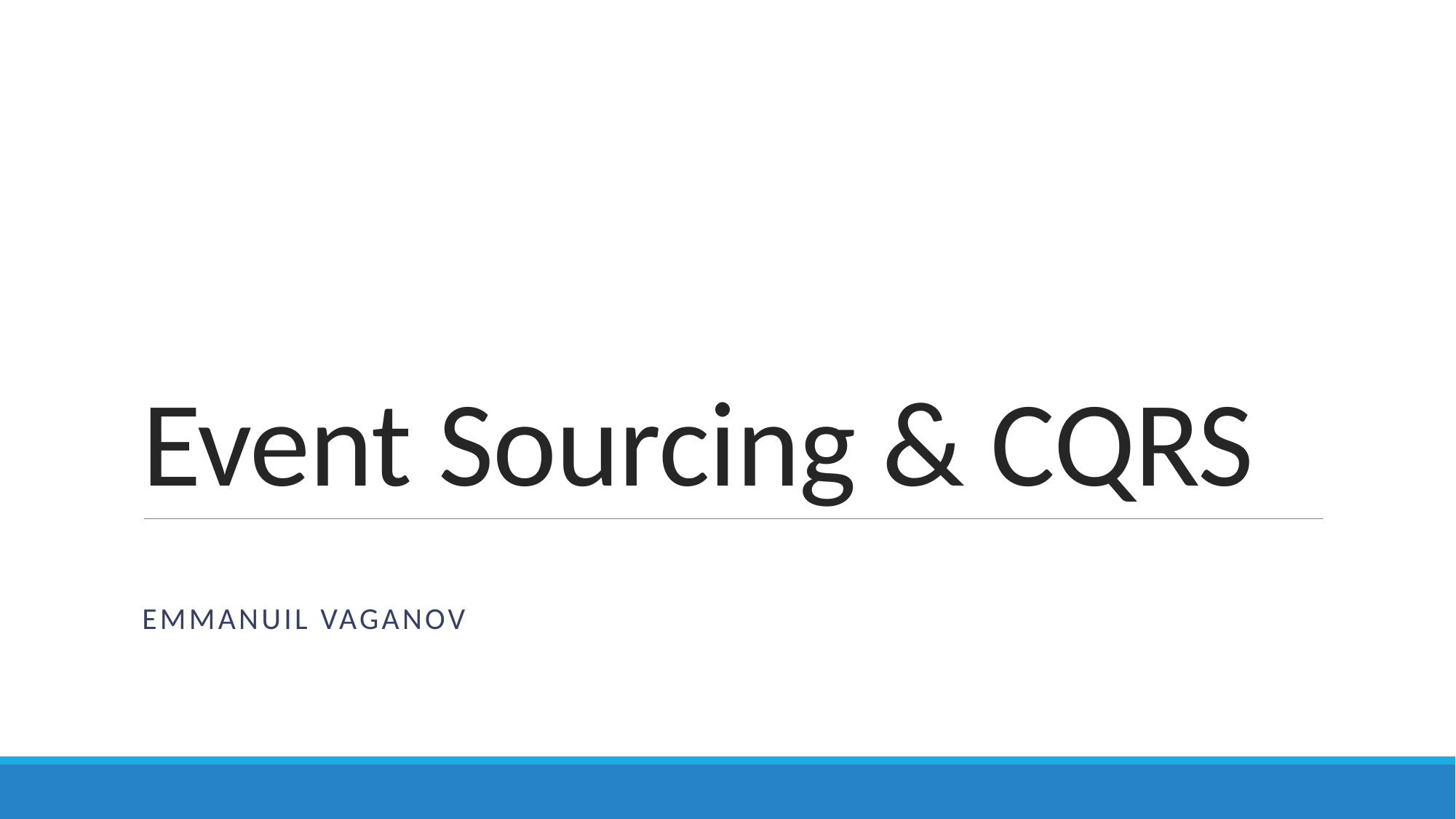

# Event Sourcing & CQRS
Emmanuil vaganov